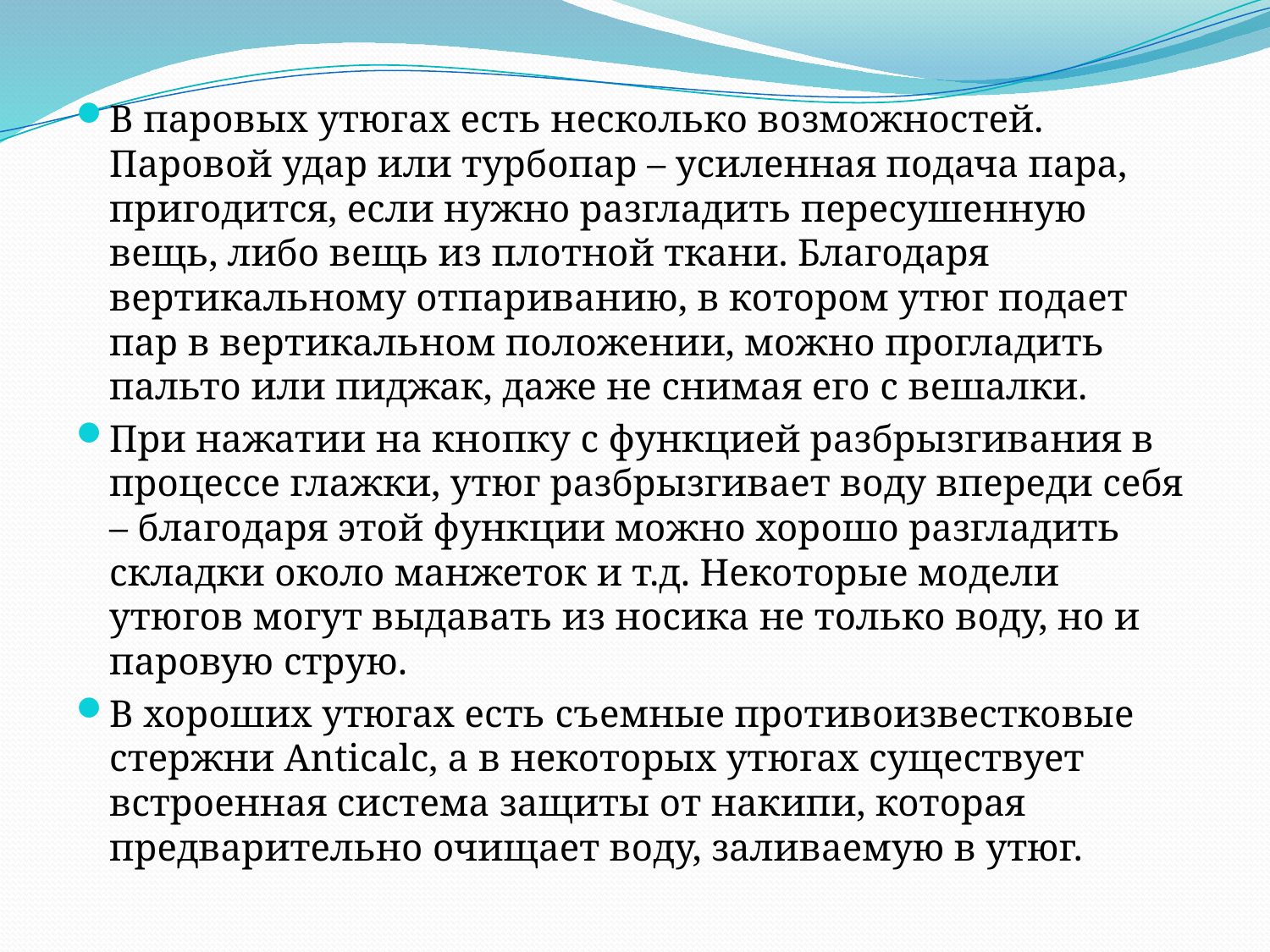

В паровых утюгах есть несколько возможностей. Паровой удар или турбопар – усиленная подача пара, пригодится, если нужно разгладить пересушенную вещь, либо вещь из плотной ткани. Благодаря вертикальному отпариванию, в котором утюг подает пар в вертикальном положении, можно прогладить пальто или пиджак, даже не снимая его с вешалки.
При нажатии на кнопку с функцией разбрызгивания в процессе глажки, утюг разбрызгивает воду впереди себя – благодаря этой функции можно хорошо разгладить складки около манжеток и т.д. Некоторые модели утюгов могут выдавать из носика не только воду, но и паровую струю.
В хороших утюгах есть съемные противоизвестковые стержни Anticalc, а в некоторых утюгах существует встроенная система защиты от накипи, которая предварительно очищает воду, заливаемую в утюг.